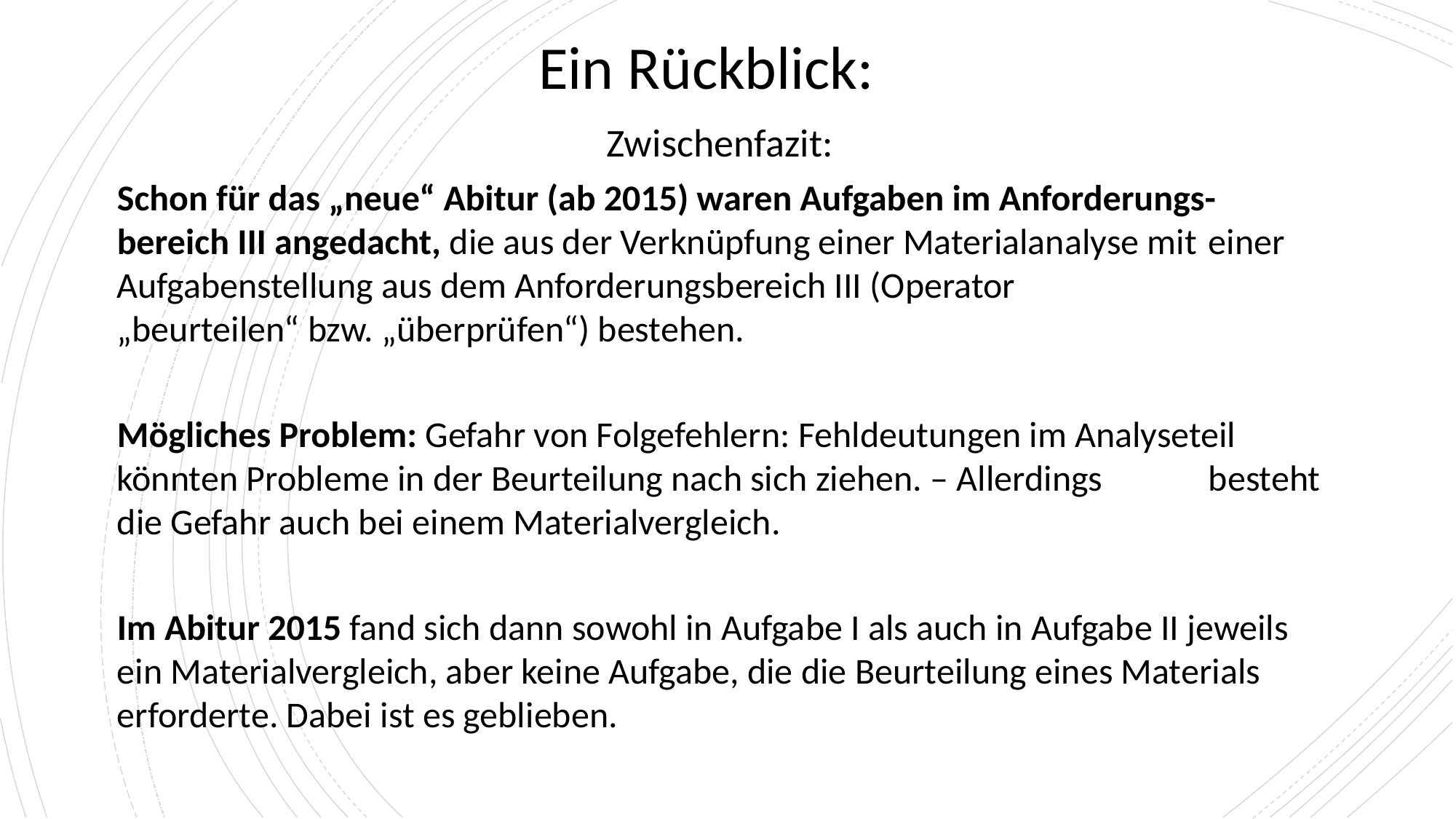

# Ein Rückblick:
Zwischenfazit:
Schon für das „neue“ Abitur (ab 2015) waren Aufgaben im Anforderungs-	bereich III angedacht, die aus der Verknüpfung einer Materialanalyse mit 	einer Aufgabenstellung aus dem Anforderungsbereich III (Operator 		„beurteilen“ bzw. „überprüfen“) bestehen.

Mögliches Problem: Gefahr von Folgefehlern: Fehldeutungen im Analyseteil 	könnten Probleme in der Beurteilung nach sich ziehen. – Allerdings 	besteht die Gefahr auch bei einem Materialvergleich.

Im Abitur 2015 fand sich dann sowohl in Aufgabe I als auch in Aufgabe II jeweils ein Materialvergleich, aber keine Aufgabe, die die Beurteilung eines Materials erforderte. Dabei ist es geblieben.